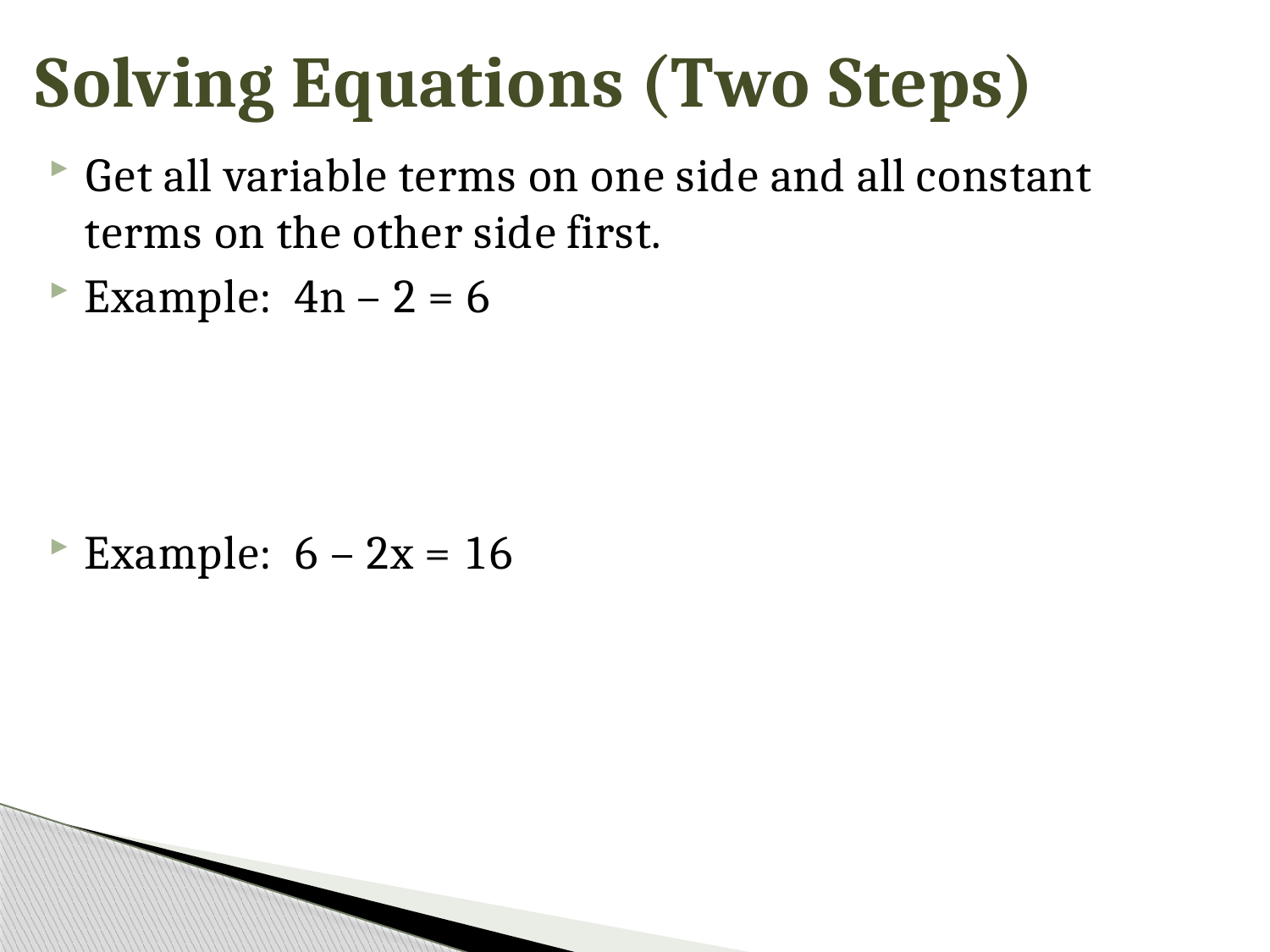

# Solving Equations (Two Steps)
Get all variable terms on one side and all constant terms on the other side first.
Example:  4n – 2 = 6

Example:  6 – 2x = 16